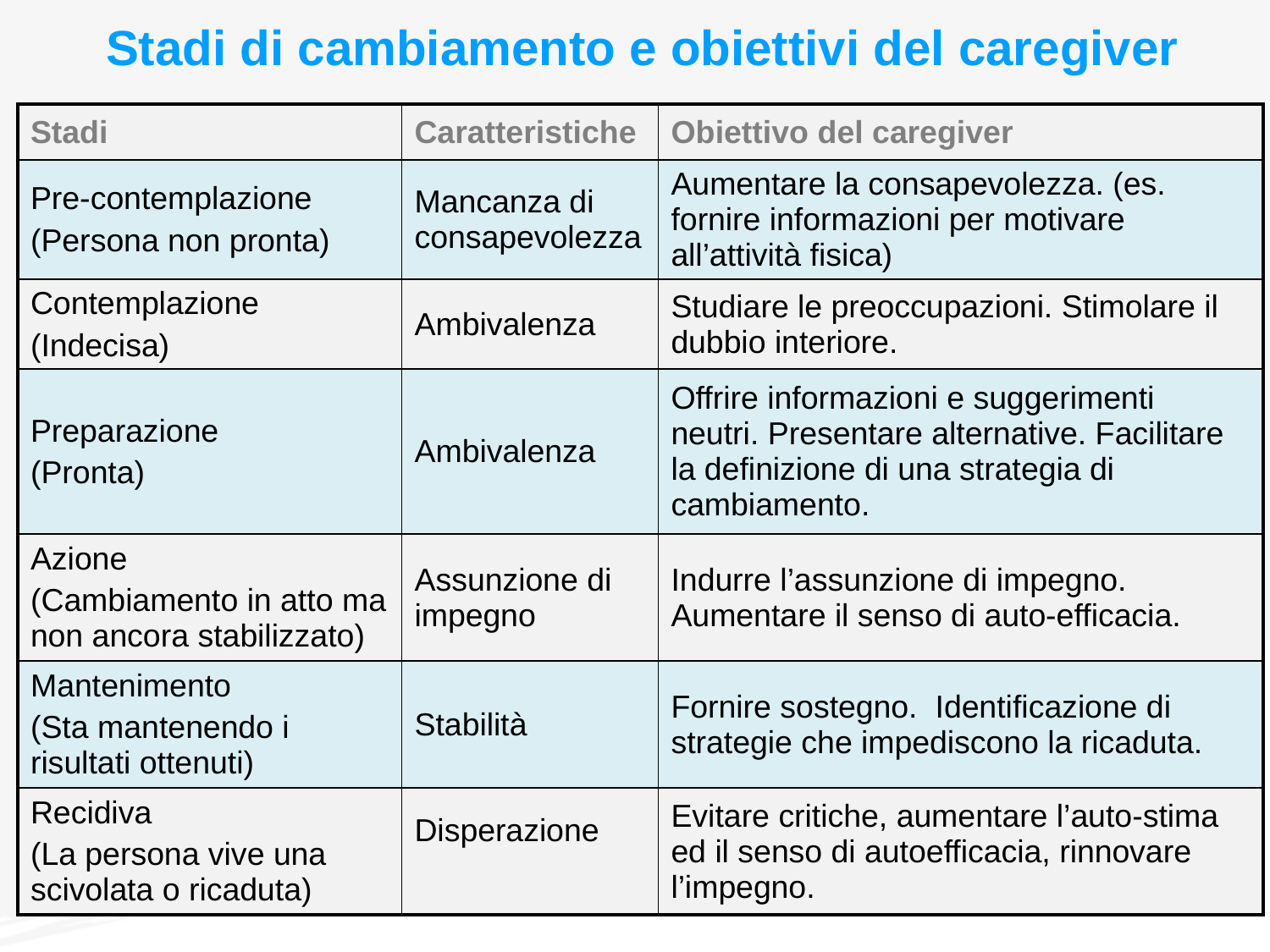

Stadi di cambiamento e obiettivi del caregiver
| Stadi | Caratteristiche | Obiettivo del caregiver |
| --- | --- | --- |
| Pre-contemplazione (Persona non pronta) | Mancanza di consapevolezza | Aumentare la consapevolezza. (es. fornire informazioni per motivare all’attività fisica) |
| Contemplazione (Indecisa) | Ambivalenza | Studiare le preoccupazioni. Stimolare il dubbio interiore. |
| Preparazione (Pronta) | Ambivalenza | Offrire informazioni e suggerimenti neutri. Presentare alternative. Facilitare la definizione di una strategia di cambiamento. |
| Azione (Cambiamento in atto ma non ancora stabilizzato) | Assunzione di impegno | Indurre l’assunzione di impegno. Aumentare il senso di auto-efficacia. |
| Mantenimento (Sta mantenendo i risultati ottenuti) | Stabilità | Fornire sostegno. Identificazione di strategie che impediscono la ricaduta. |
| Recidiva (La persona vive una scivolata o ricaduta) | Disperazione | Evitare critiche, aumentare l’auto-stima ed il senso di autoefficacia, rinnovare l’impegno. |